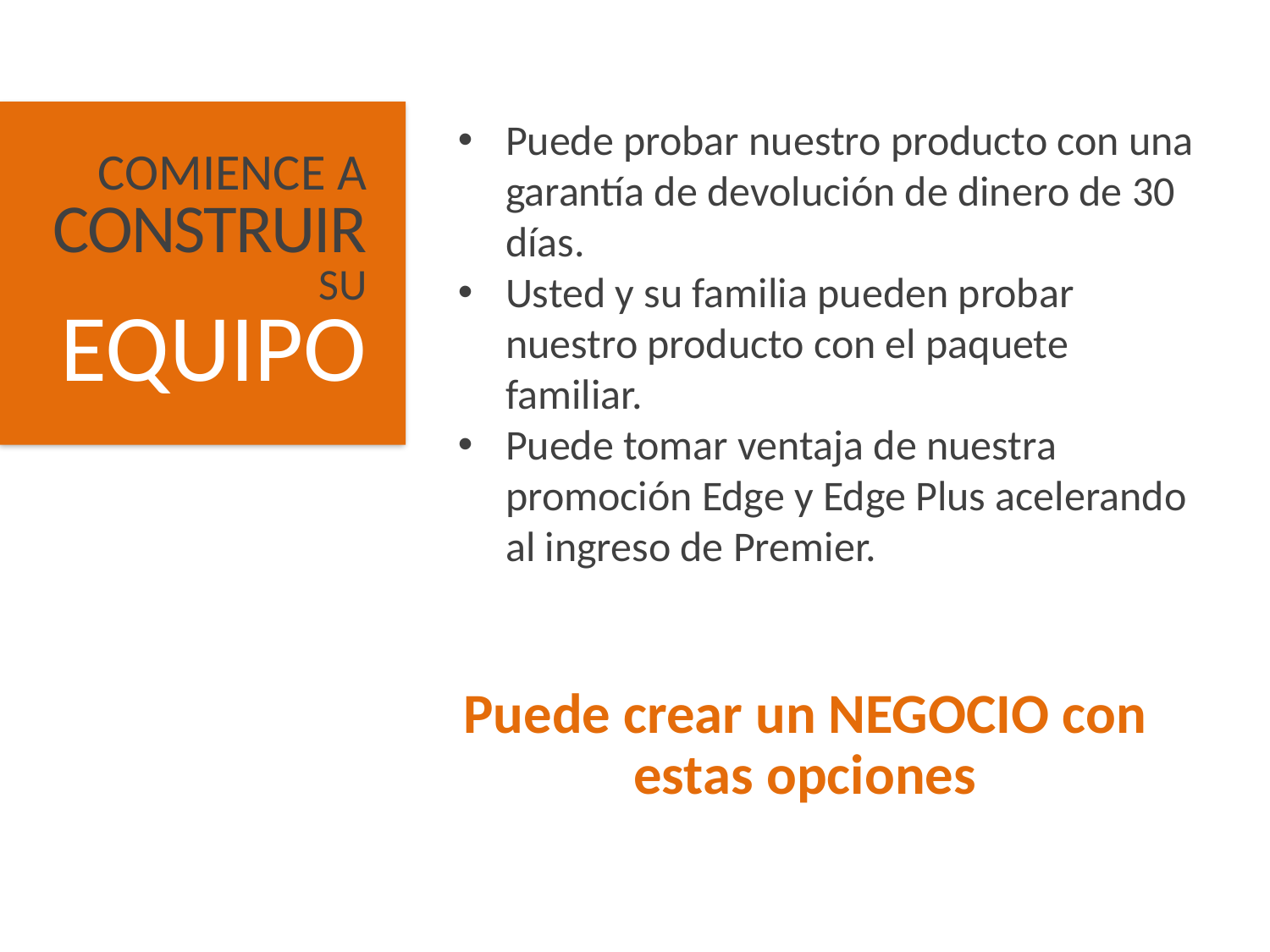

Puede probar nuestro producto con una garantía de devolución de dinero de 30 días.
Usted y su familia pueden probar nuestro producto con el paquete familiar.
Puede tomar ventaja de nuestra promoción Edge y Edge Plus acelerando al ingreso de Premier.
COMIENCE A CONSTRUIR
SU
EQUIPO
Puede crear un NEGOCIO con estas opciones